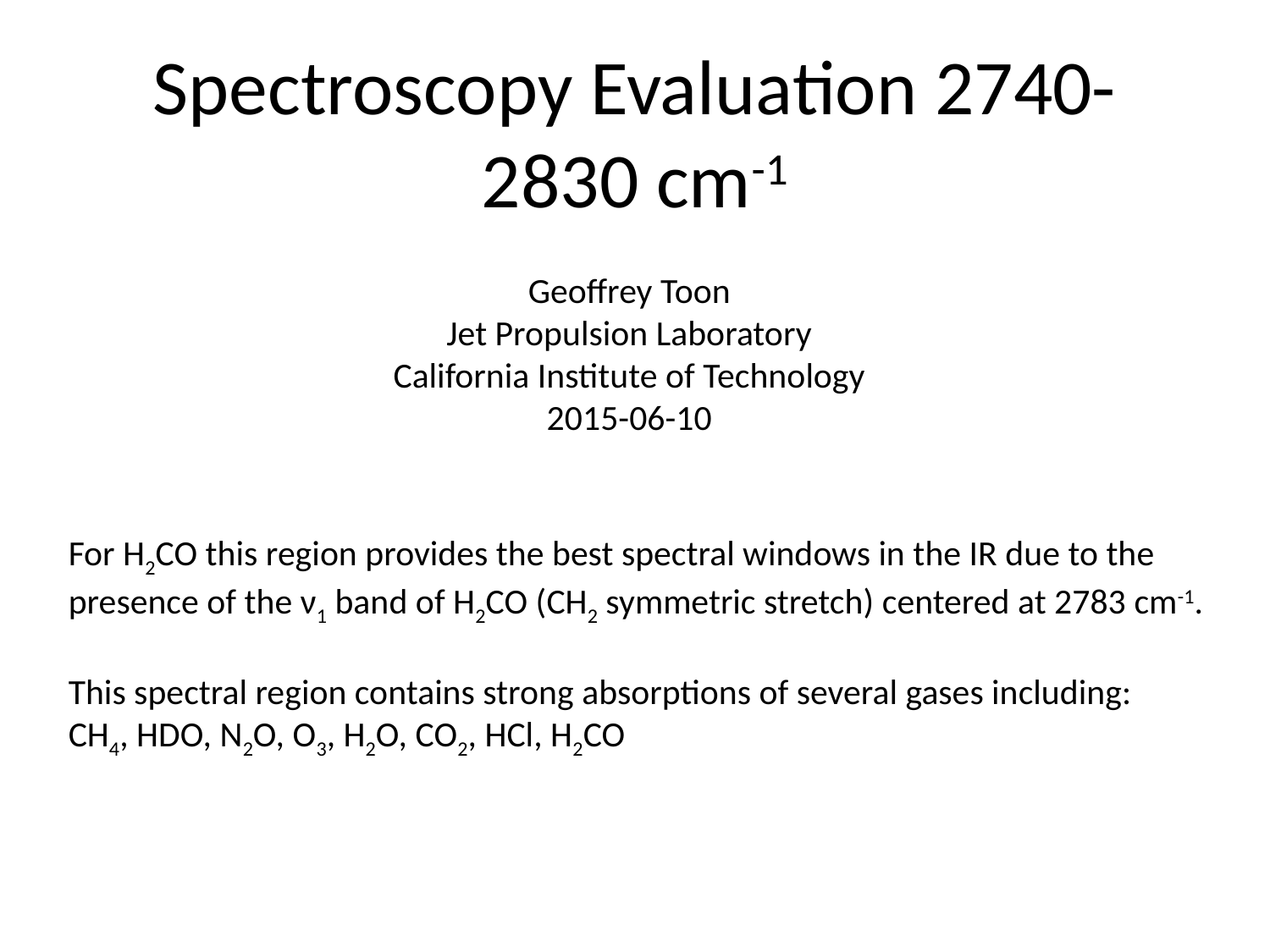

# Spectroscopy Evaluation 2740-2830 cm-1
Geoffrey Toon
Jet Propulsion Laboratory
California Institute of Technology
2015-06-10
For H2CO this region provides the best spectral windows in the IR due to the presence of the ν1 band of H2CO (CH2 symmetric stretch) centered at 2783 cm-1.

This spectral region contains strong absorptions of several gases including:
CH4, HDO, N2O, O3, H2O, CO2, HCl, H2CO